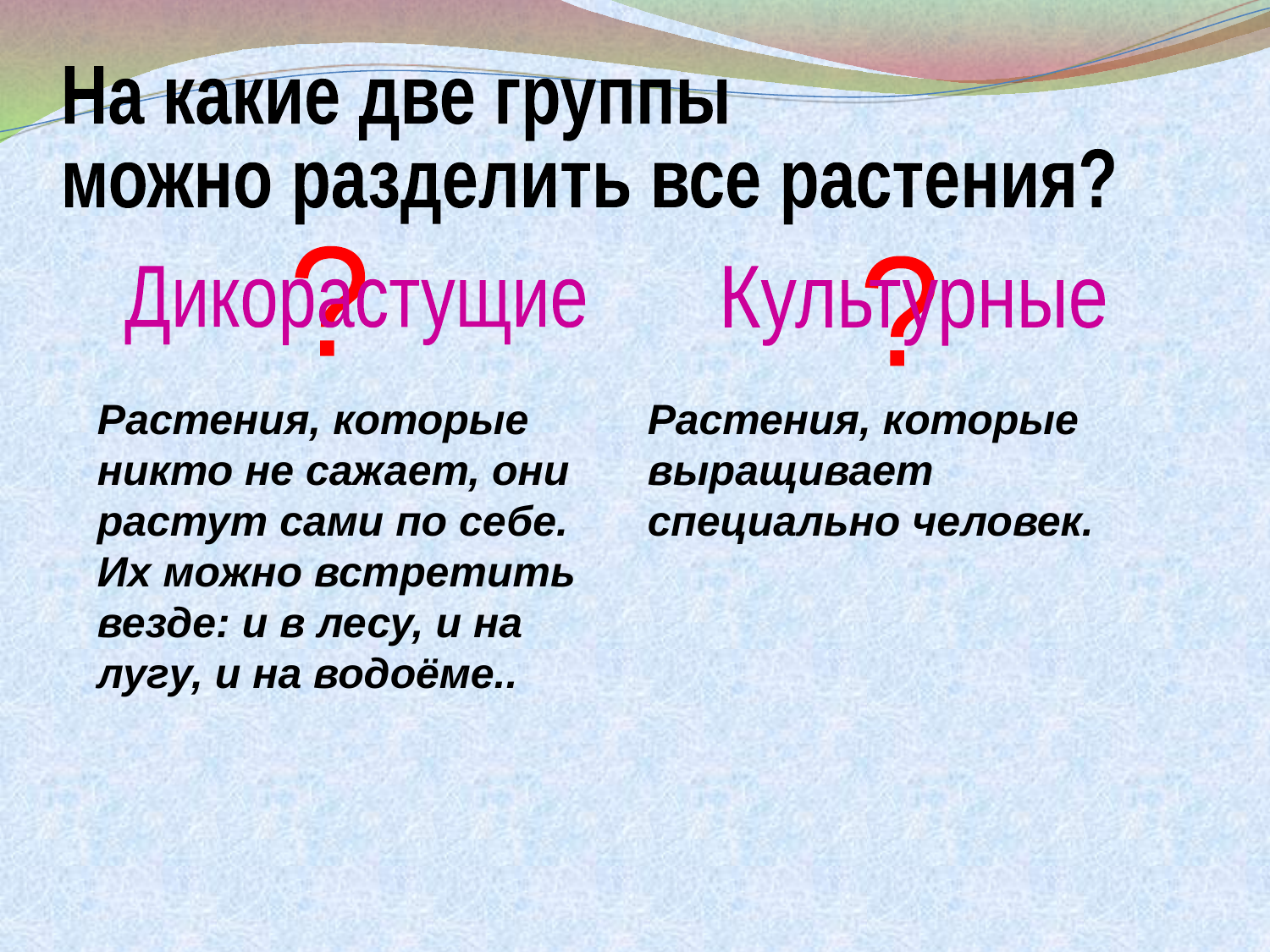

На какие две группы
можно разделить все растения?
?
?
Дикорастущие
Культурные
Растения, которые  никто не сажает, они растут сами по себе. Их можно встретить везде: и в лесу, и на лугу, и на водоёме..
Растения, которые  выращивает специально человек.